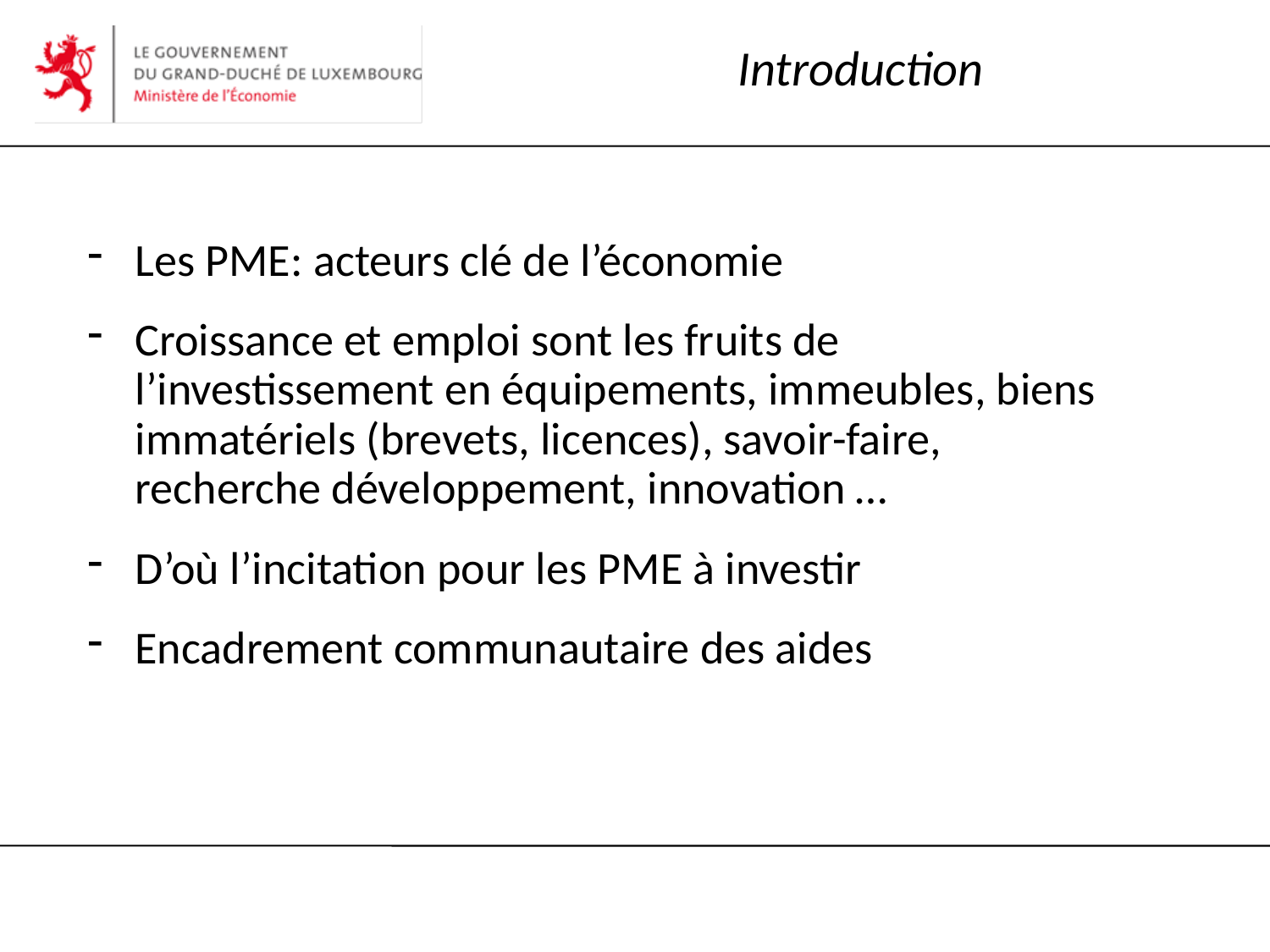

# Introduction

Les PME: acteurs clé de l’économie
Croissance et emploi sont les fruits de l’investissement en équipements, immeubles, biens immatériels (brevets, licences), savoir-faire, recherche développement, innovation …
D’où l’incitation pour les PME à investir
Encadrement communautaire des aides